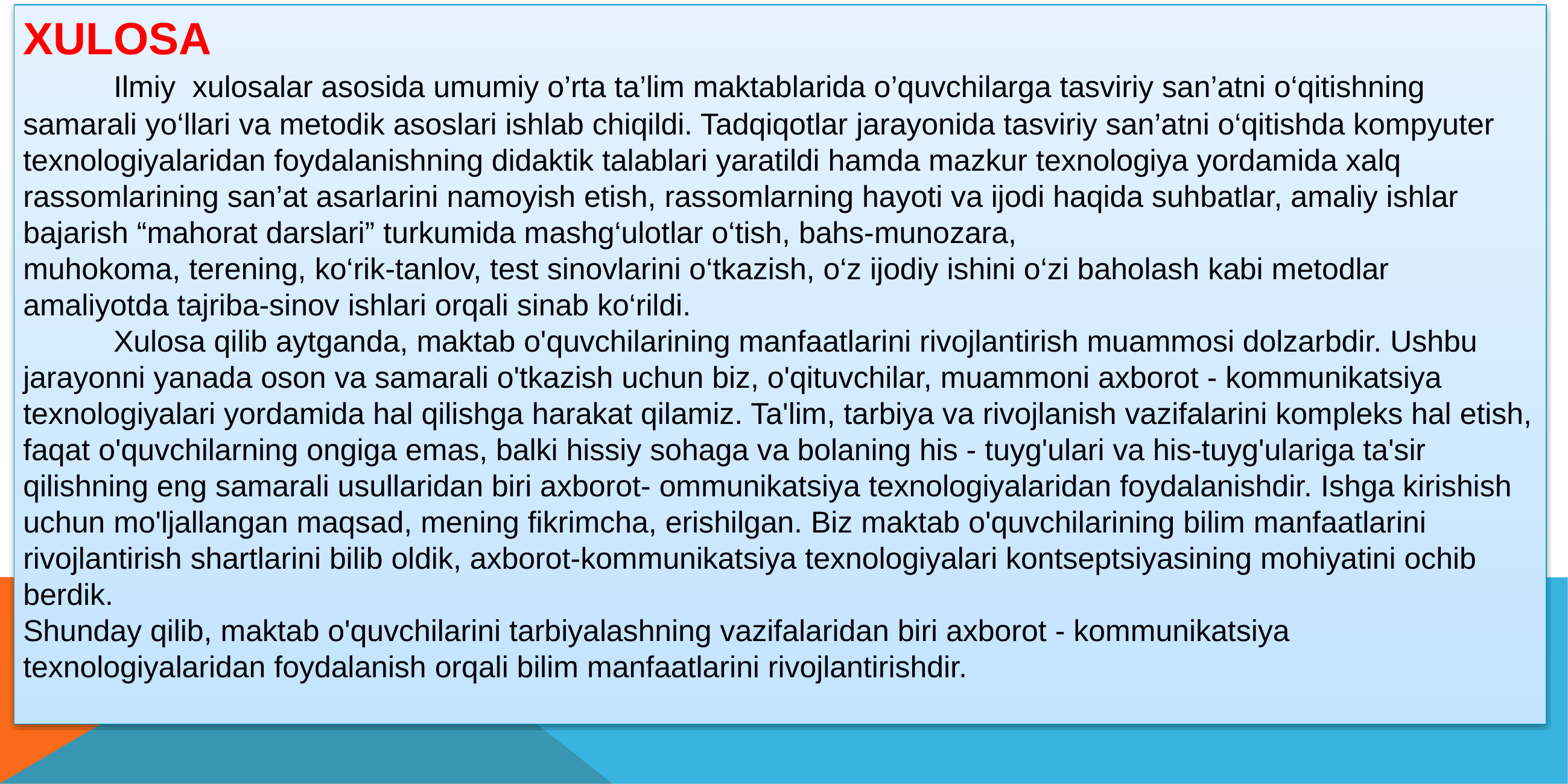

XULOSA
	Ilmiy  xulosalar asosida umumiy o’rta ta’lim maktablarida o’quvchilarga tasviriy san’atni o‘qitishning samarali yo‘llari va metodik asoslari ishlab chiqildi. Tadqiqotlar jarayonida tasviriy san’atni o‘qitishda kompyuter texnologiyalaridan foydalanishning didaktik talablari yaratildi hamda mazkur texnologiya yordamida xalq rassomlarining san’at asarlarini namoyish etish, rassomlarning hayoti va ijodi haqida suhbatlar, amaliy ishlar bajarish “mahorat darslari” turkumida mashg‘ulotlar o‘tish, bahs-munozara,
muhokoma, terening, ko‘rik-tanlov, test sinovlarini o‘tkazish, o‘z ijodiy ishini o‘zi baholash kabi metodlar amaliyotda tajriba-sinov ishlari orqali sinab ko‘rildi.
	Xulosa qilib aytganda, maktab o'quvchilarining manfaatlarini rivojlantirish muammosi dolzarbdir. Ushbu jarayonni yanada oson va samarali o'tkazish uchun biz, o'qituvchilar, muammoni axborot - kommunikatsiya texnologiyalari yordamida hal qilishga harakat qilamiz. Ta'lim, tarbiya va rivojlanish vazifalarini kompleks hal etish, faqat o'quvchilarning ongiga emas, balki hissiy sohaga va bolaning his - tuyg'ulari va his-tuyg'ulariga ta'sir qilishning eng samarali usullaridan biri axborot- ommunikatsiya texnologiyalaridan foydalanishdir. Ishga kirishish uchun mo'ljallangan maqsad, mening fikrimcha, erishilgan. Biz maktab o'quvchilarining bilim manfaatlarini rivojlantirish shartlarini bilib oldik, axborot-kommunikatsiya texnologiyalari kontseptsiyasining mohiyatini ochib berdik.
Shunday qilib, maktab o'quvchilarini tarbiyalashning vazifalaridan biri axborot - kommunikatsiya texnologiyalaridan foydalanish orqali bilim manfaatlarini rivojlantirishdir.